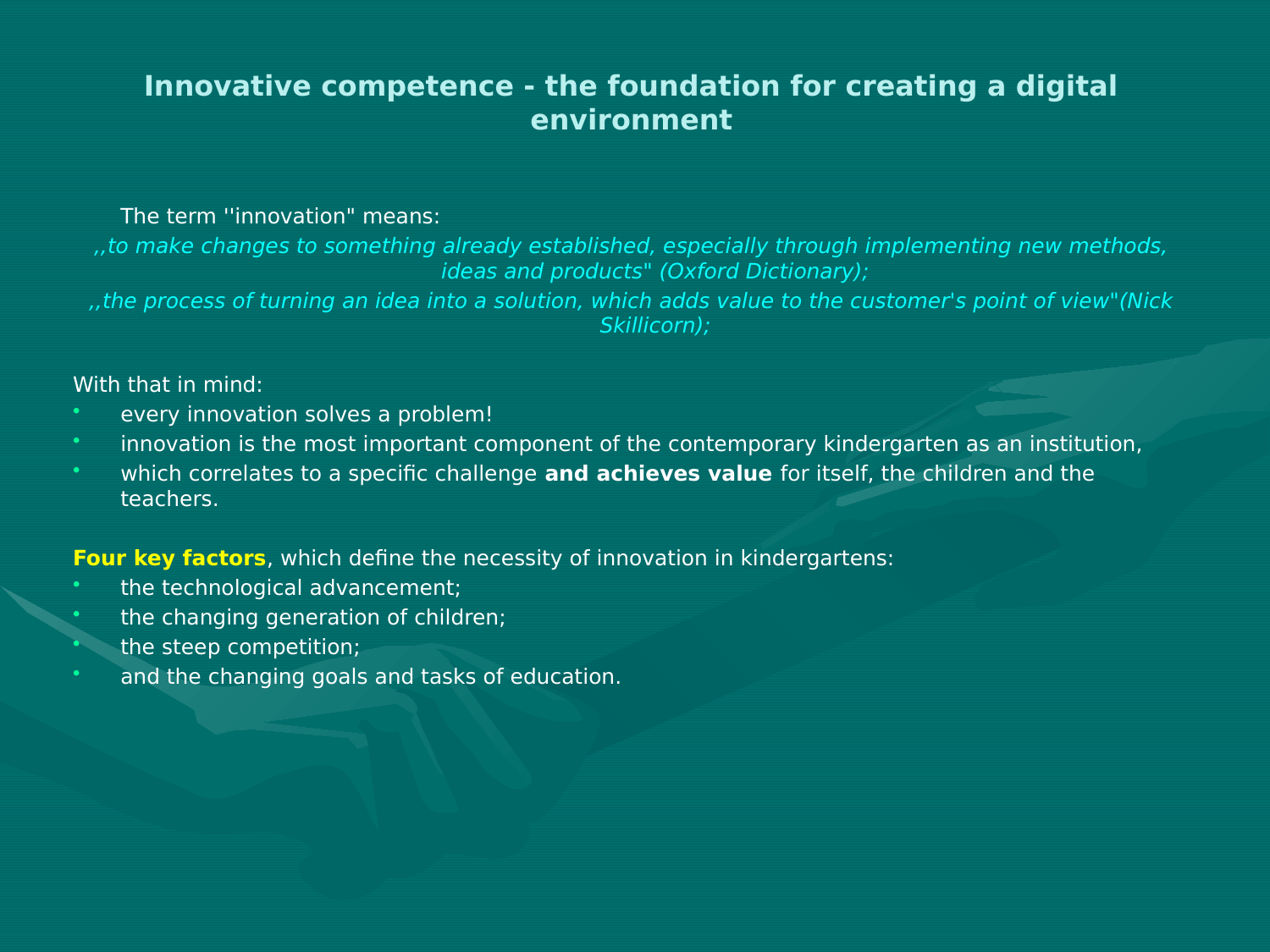

# Innovative competence - the foundation for creating a digital environment
	The term ''innovation" means:
,,to make changes to something already established, especially through implementing new methods, ideas and products" (Oxford Dictionary);
,,the process of turning an idea into a solution, which adds value to the customer's point of view"(Nick Skillicorn);

With that in mind:
every innovation solves a problem!
innovation is the most important component of the contemporary kindergarten as an institution,
which correlates to a specific challenge and achieves value for itself, the children and the teachers.

Four key factors, which define the necessity of innovation in kindergartens:
the technological advancement;
the changing generation of children;
the steep competition;
and the changing goals and tasks of education.